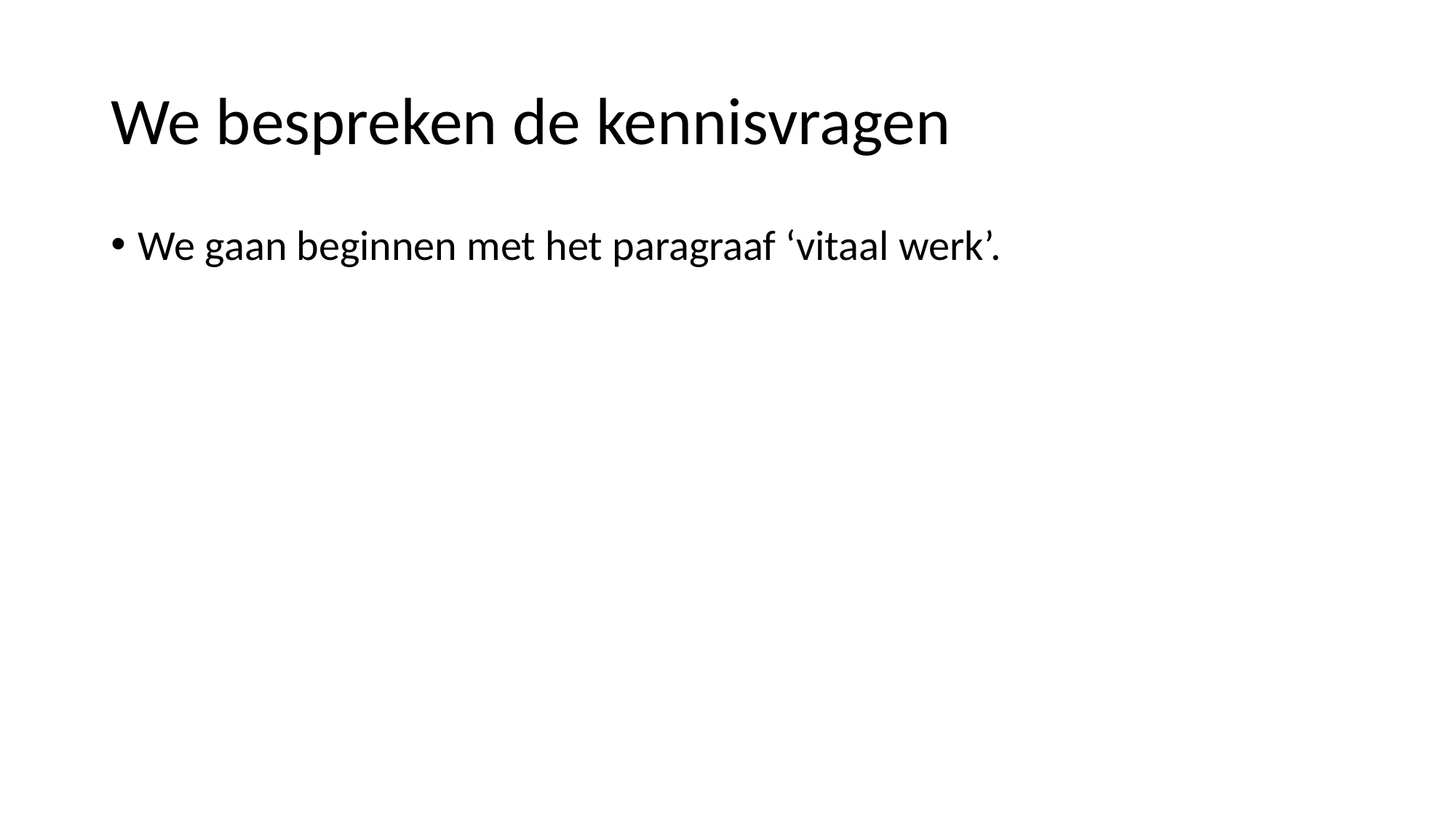

# We bespreken de kennisvragen
We gaan beginnen met het paragraaf ‘vitaal werk’.